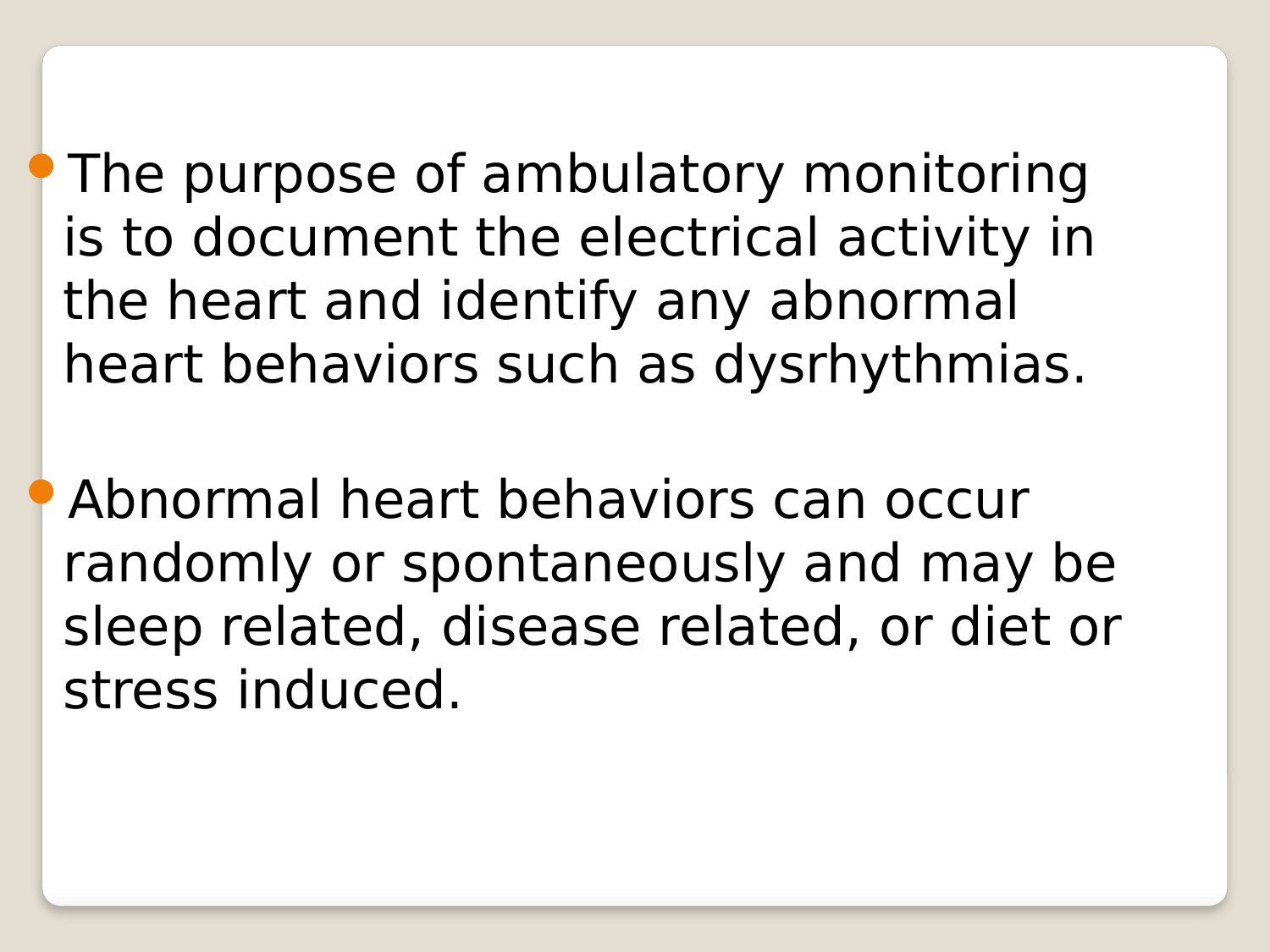

The purpose of ambulatory monitoring is to document the electrical activity in the heart and identify any abnormal heart behaviors such as dysrhythmias.

Abnormal heart behaviors can occur randomly or spontaneously and may be sleep related, disease related, or diet or stress induced.